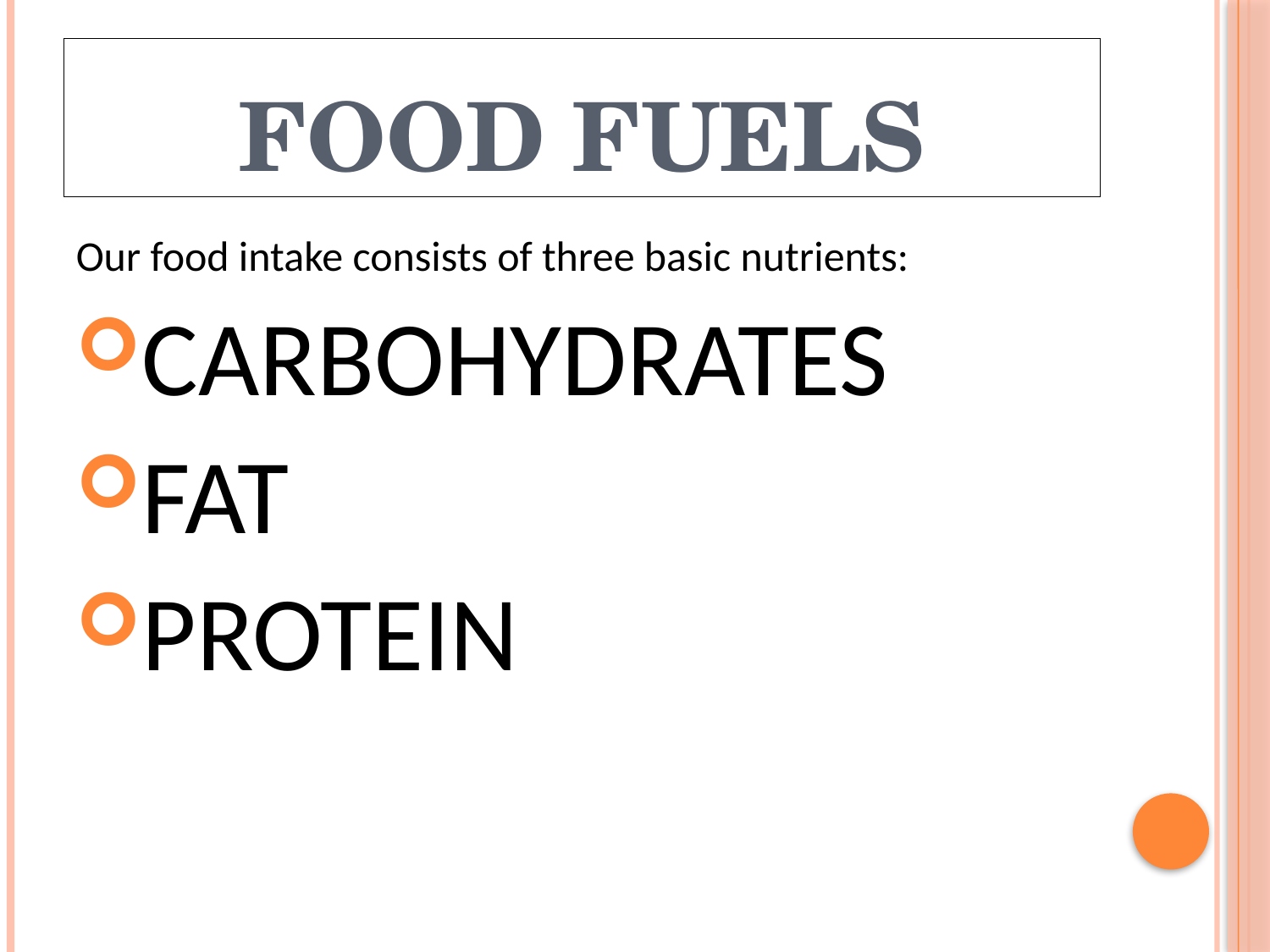

# FOOD FUELS
Our food intake consists of three basic nutrients:
CARBOHYDRATES
FAT
PROTEIN